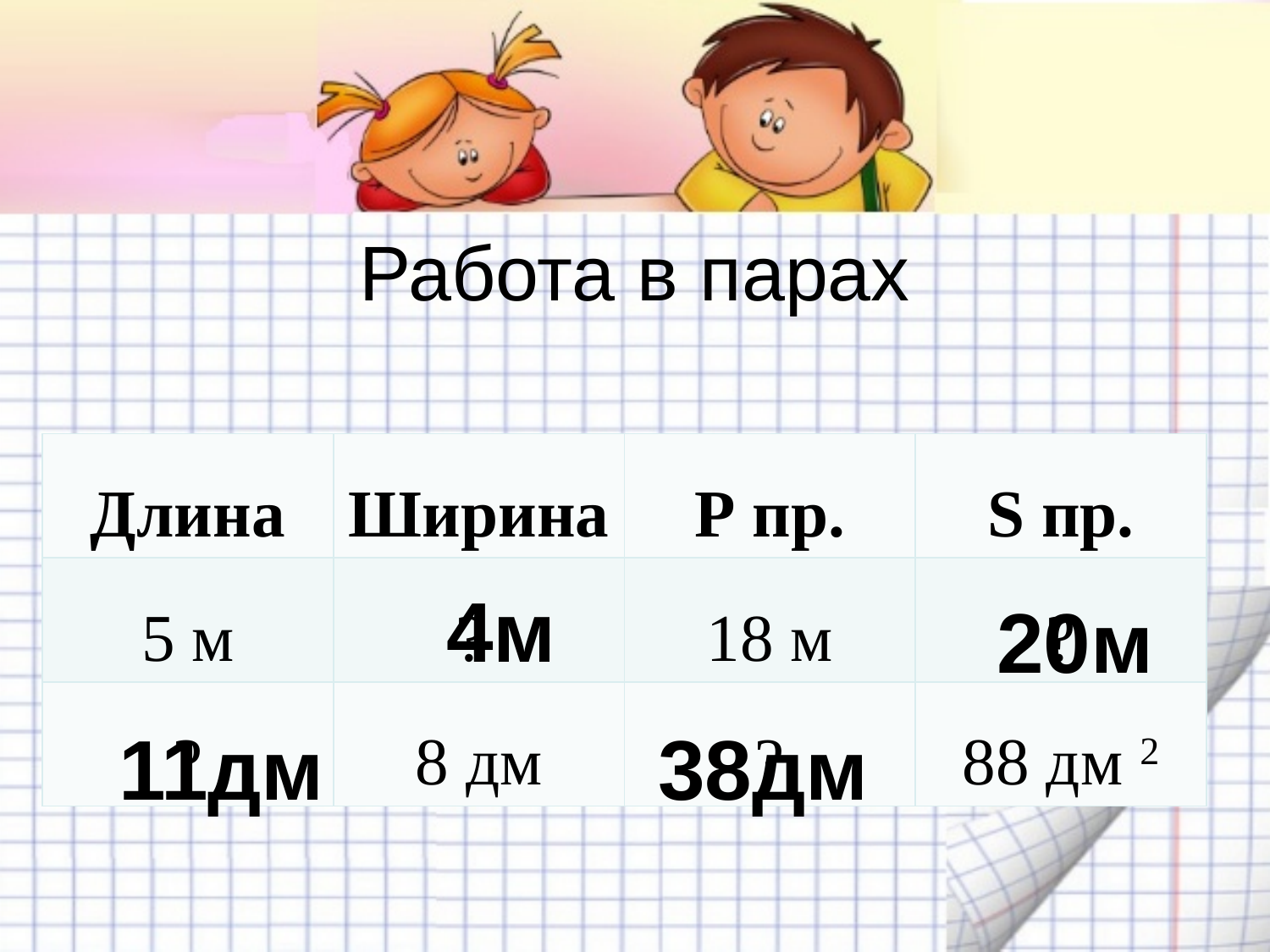

# Работа в парах
| Длина | Ширина | Р пр. | S пр. |
| --- | --- | --- | --- |
| 5 м | ? | 18 м | ? |
| ? | 8 дм | ? | 88 дм 2 |
4м
20м
11дм
38дм